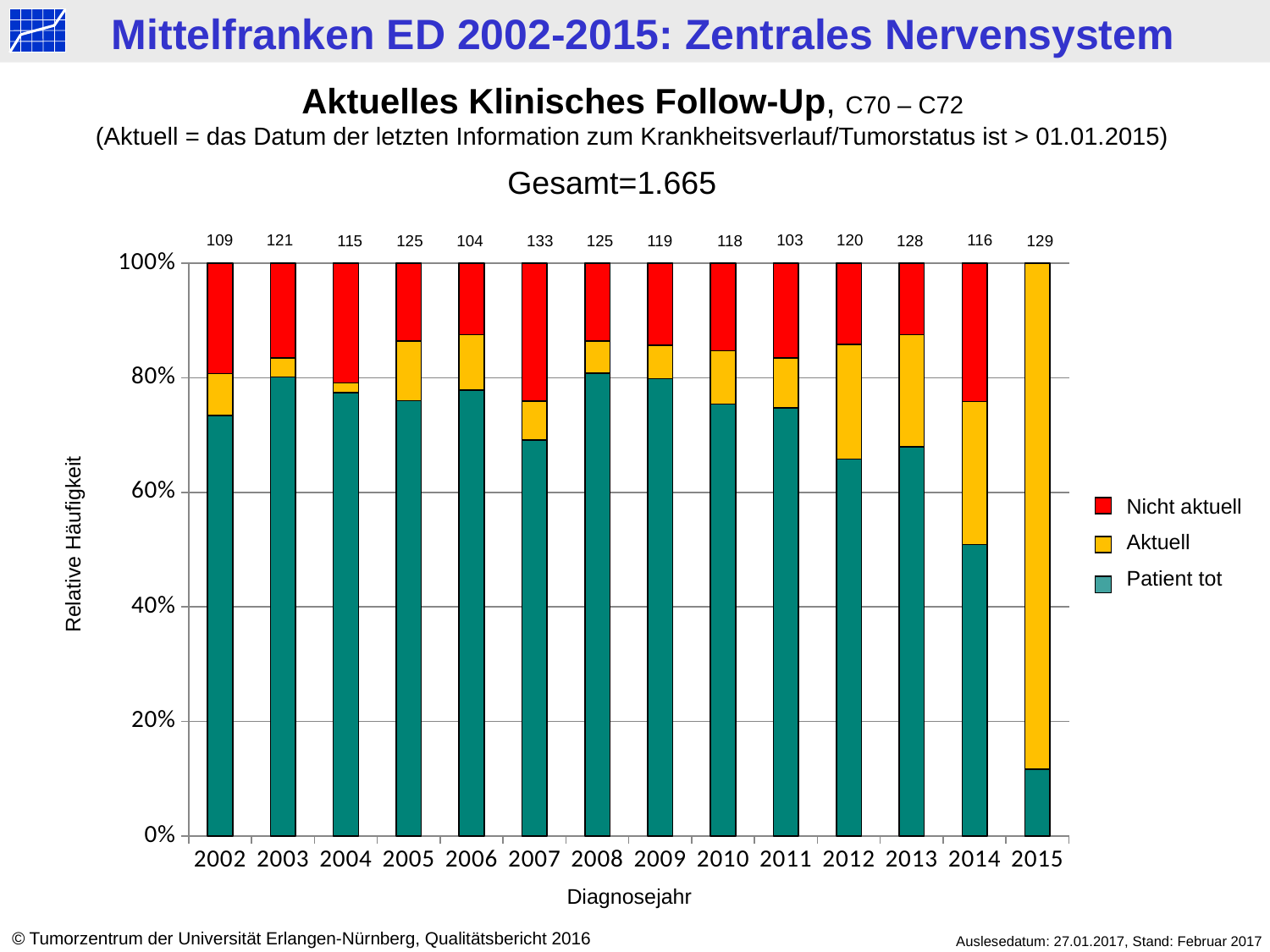

Aktuelles Klinisches Follow-Up, C70 – C72
(Aktuell = das Datum der letzten Information zum Krankheitsverlauf/Tumorstatus ist > 01.01.2015)
Gesamt=1.665
103
120
109
121
116
115
125
104
133
119
125
118
128
129

### Chart

| Category | tot | > 2015 | < 2015 |
|---|---|---|---|
| 2002 | 80.0 | 8.0 | 21.0 |
| 2003 | 97.0 | 4.0 | 20.0 |
| 2004 | 89.0 | 2.0 | 24.0 |
| 2005 | 95.0 | 13.0 | 17.0 |
| 2006 | 81.0 | 10.0 | 13.0 |
| 2007 | 92.0 | 9.0 | 32.0 |
| 2008 | 101.0 | 7.0 | 17.0 |
| 2009 | 95.0 | 7.0 | 17.0 |
| 2010 | 89.0 | 11.0 | 18.0 |
| 2011 | 77.0 | 9.0 | 17.0 |
| 2012 | 79.0 | 24.0 | 17.0 |
| 2013 | 87.0 | 25.0 | 16.0 |
| 2014 | 59.0 | 29.0 | 28.0 |
| 2015 | 15.0 | 114.0 | None |
Nicht aktuell
Aktuell
Patient tot

Relative Häufigkeit

Diagnosejahr